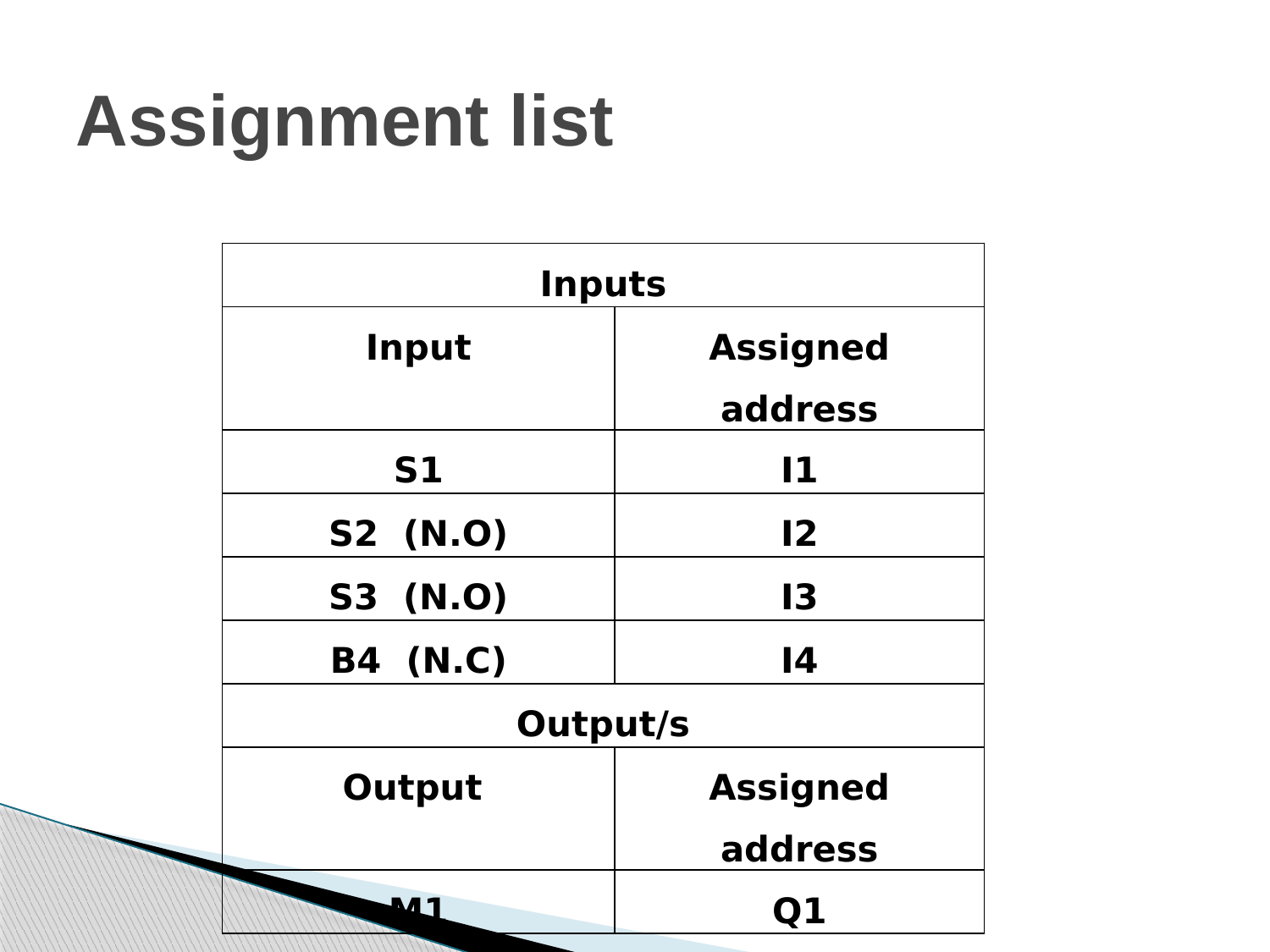

# Assignment list
| Inputs |  |
| --- | --- |
| Input | Assigned address |
| S1 | I1 |
| S2 (N.O) | I2 |
| S3 (N.O) | I3 |
| B4 (N.C) | I4 |
| Output/s |  |
| Output | Assigned address |
| M1 | Q1 |